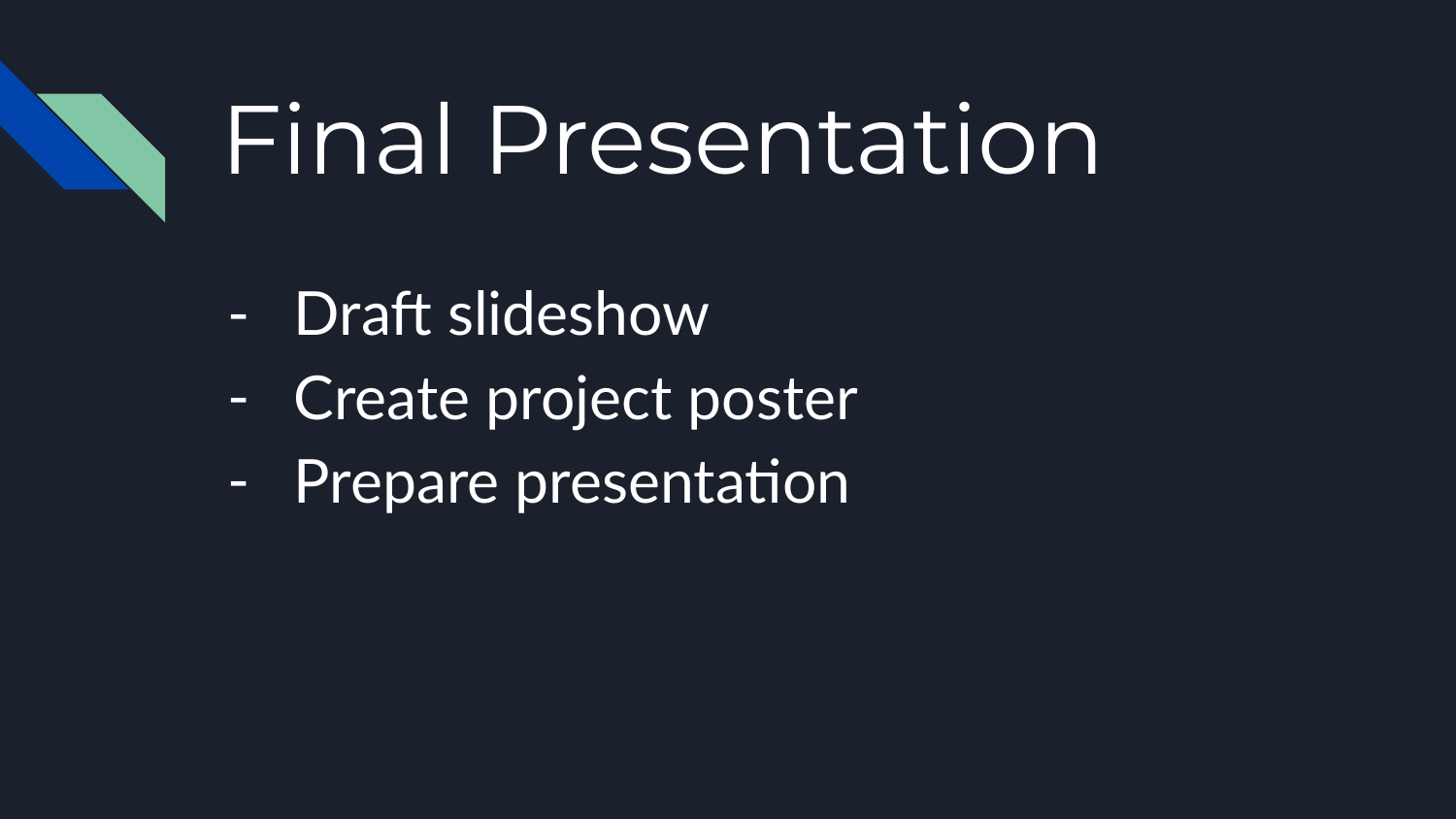

# Final Presentation
Draft slideshow
Create project poster
Prepare presentation